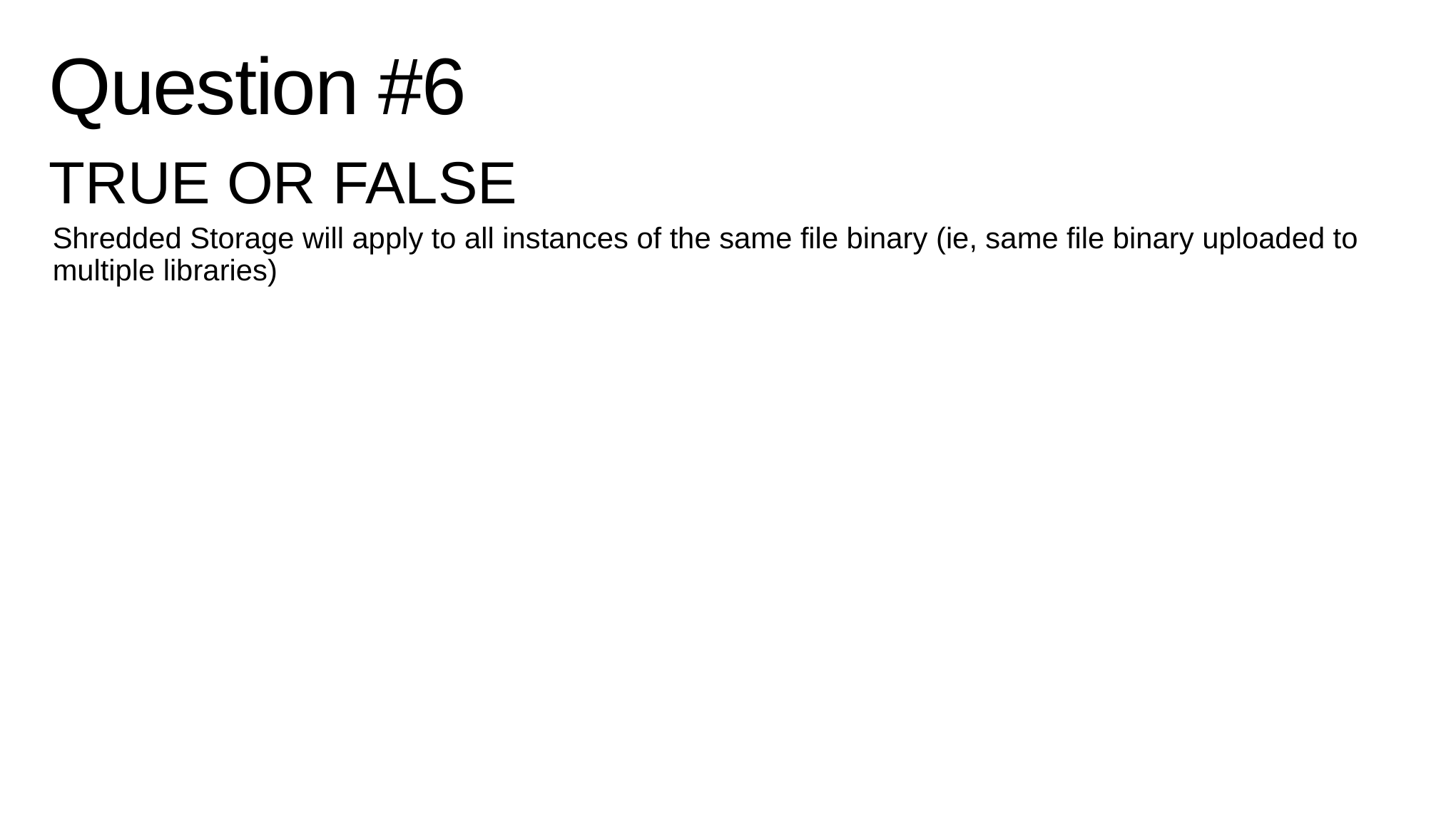

# Question #6
TRUE OR FALSE
Shredded Storage will apply to all instances of the same file binary (ie, same file binary uploaded to multiple libraries)